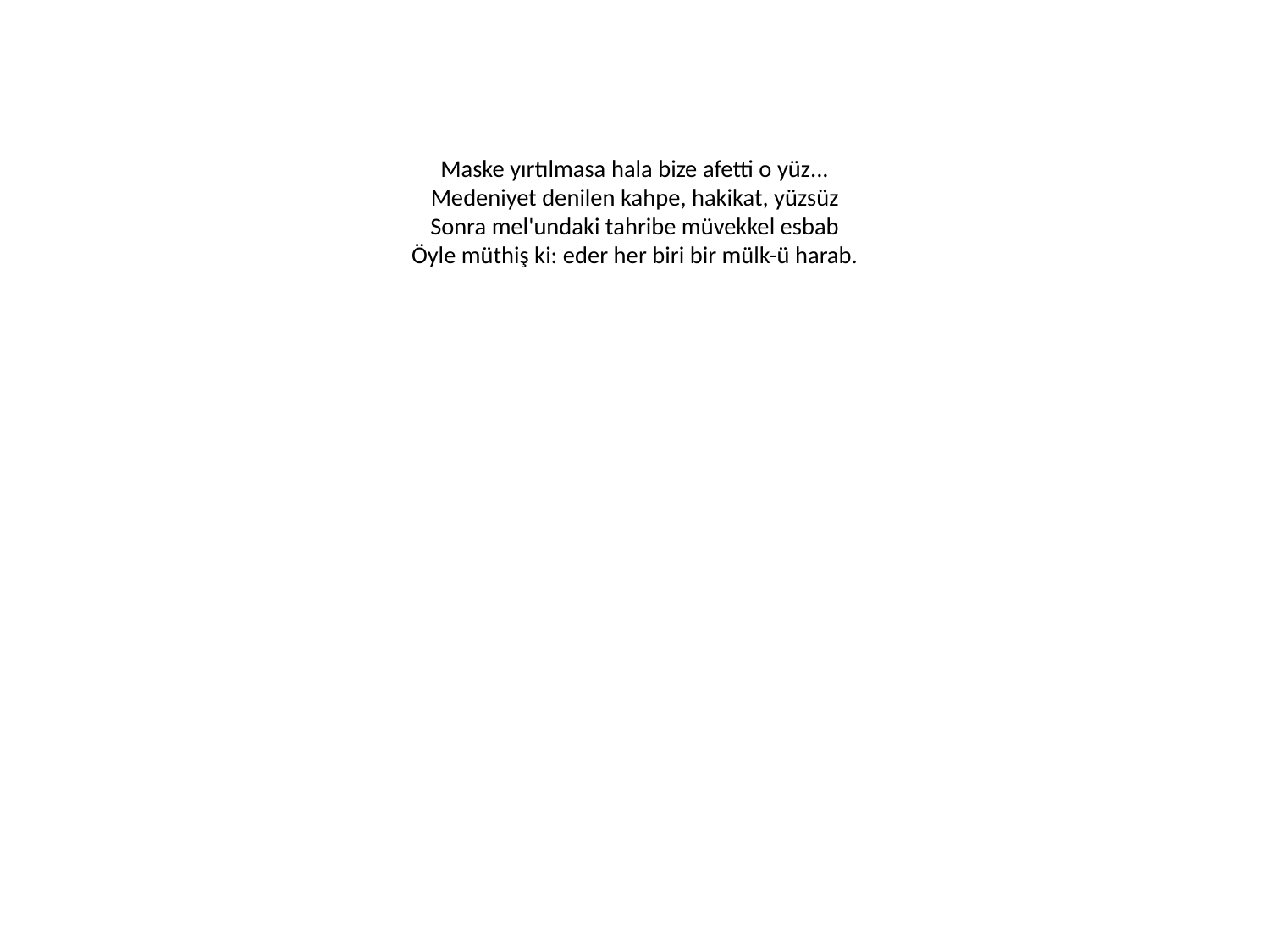

# Maske yırtılmasa hala bize afetti o yüz... Medeniyet denilen kahpe, hakikat, yüzsüz Sonra mel'undaki tahribe müvekkel esbab Öyle müthiş ki: eder her biri bir mülk-ü harab.